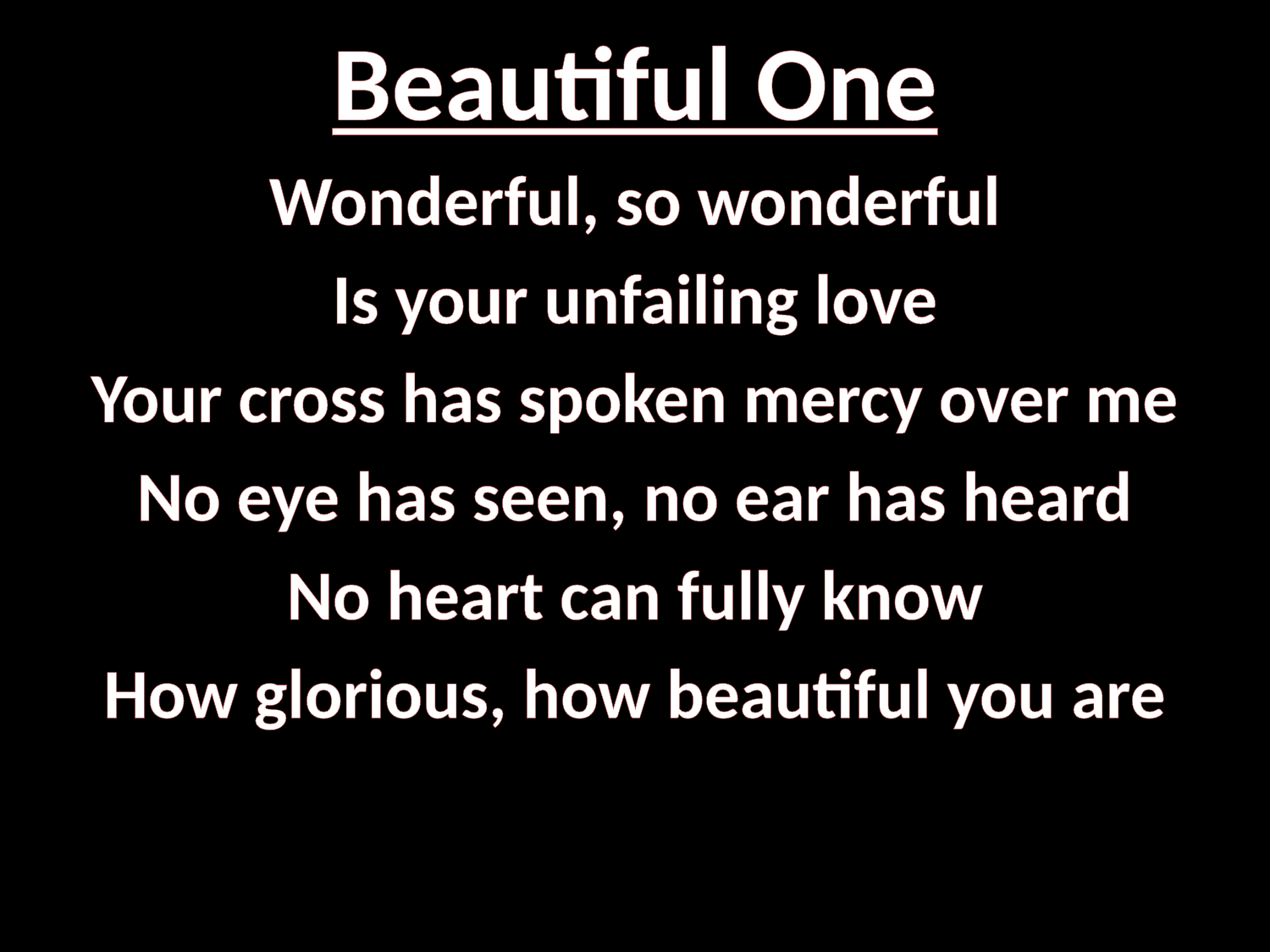

# Beautiful One
Wonderful, so wonderful
Is your unfailing love
Your cross has spoken mercy over me
No eye has seen, no ear has heard
No heart can fully know
How glorious, how beautiful you are